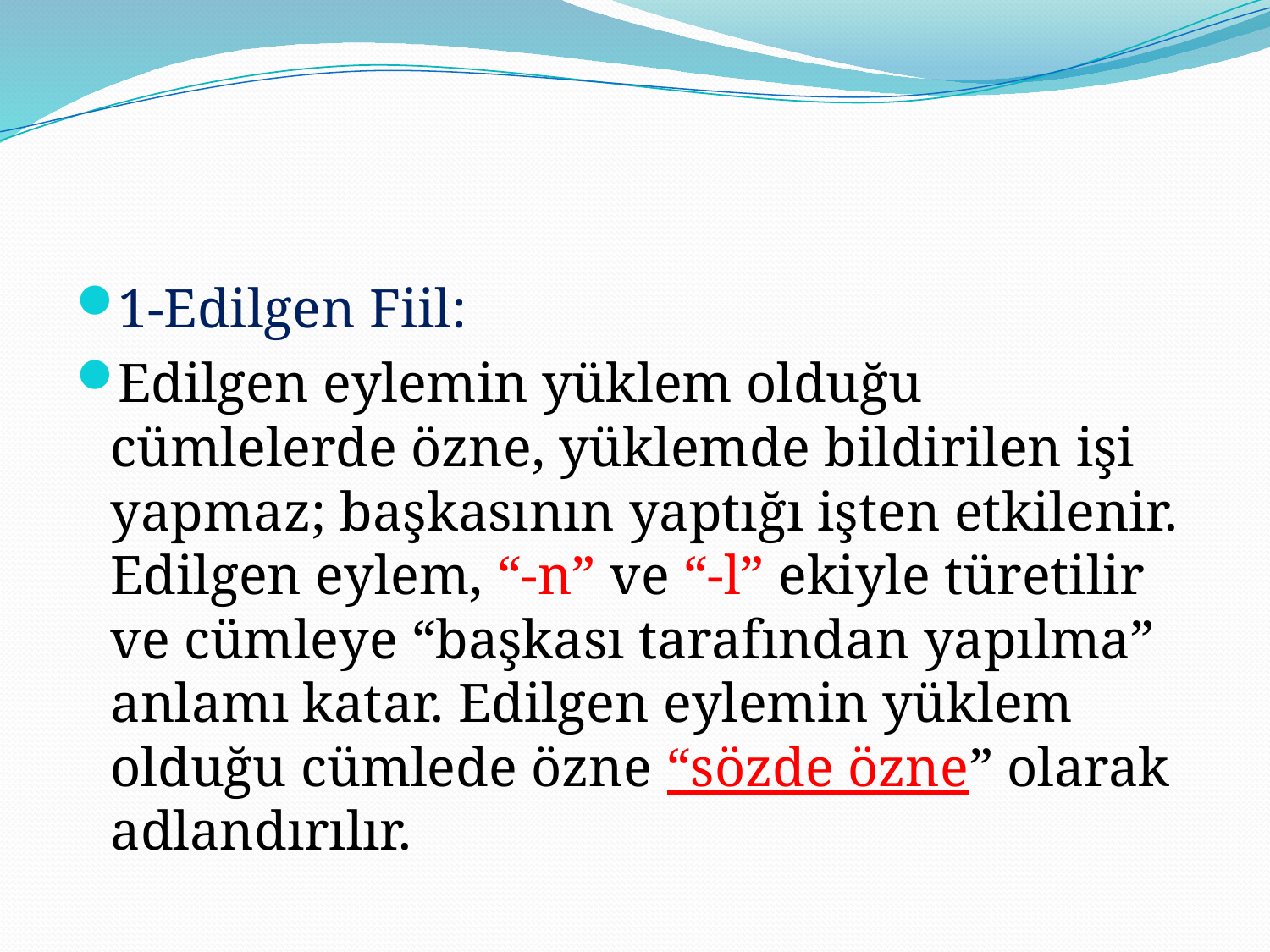

#
1-Edilgen Fiil:
Edilgen eylemin yüklem olduğu cümlelerde özne, yüklemde bildirilen işi yapmaz; başkasının yaptığı işten etkilenir. Edilgen eylem, “-n” ve “-l” ekiyle türetilir ve cümleye “başkası tarafından yapılma” anlamı katar. Edilgen eylemin yüklem olduğu cümlede özne “sözde özne” olarak adlandırılır.